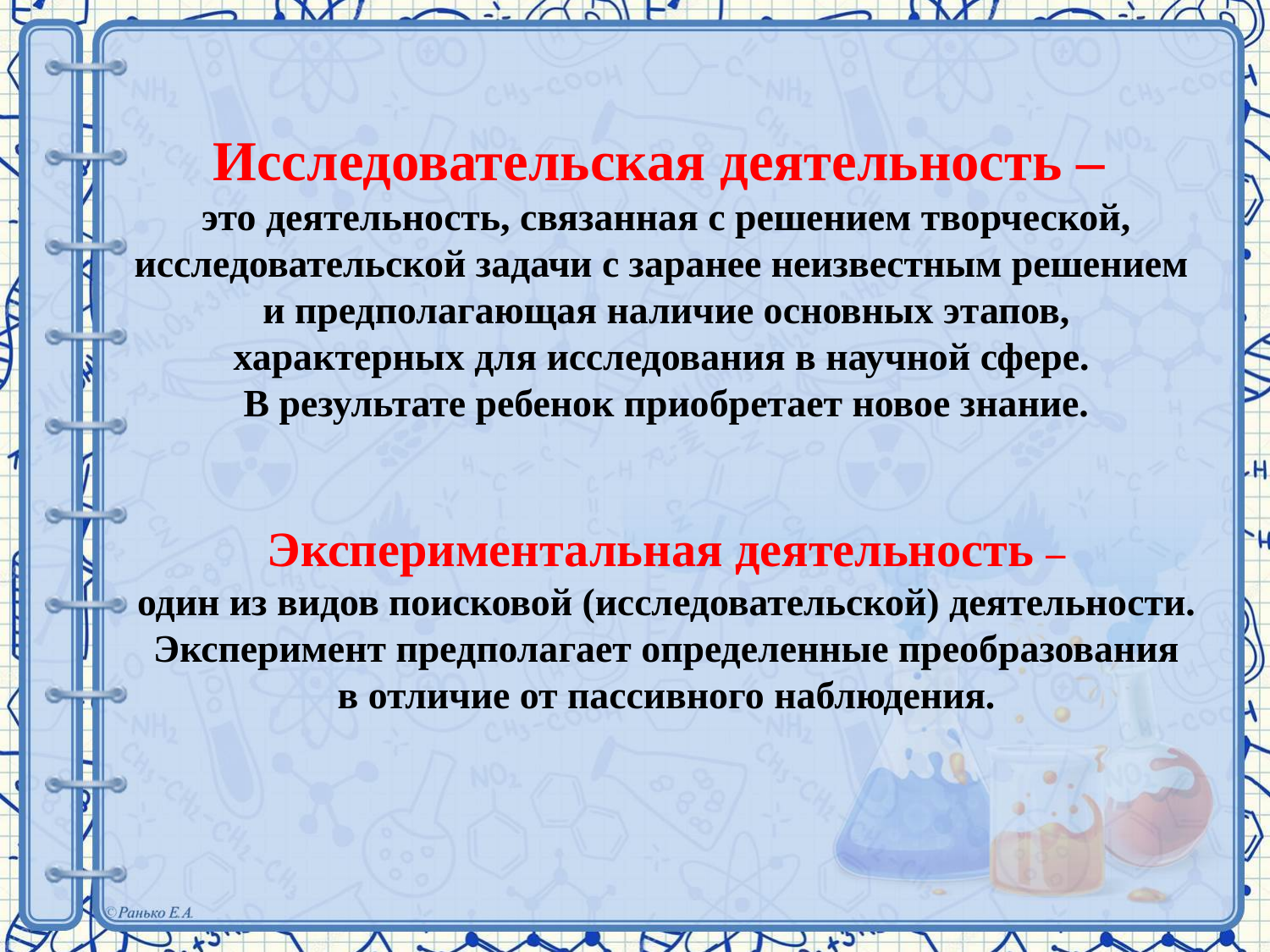

# Исследовательская деятельность – это деятельность, связанная с решением творческой, исследовательской задачи с заранее неизвестным решением и предполагающая наличие основных этапов, характерных для исследования в научной сфере. В результате ребенок приобретает новое знание. Экспериментальная деятельность – один из видов поисковой (исследовательской) деятельности. Эксперимент предполагает определенные преобразования в отличие от пассивного наблюдения.